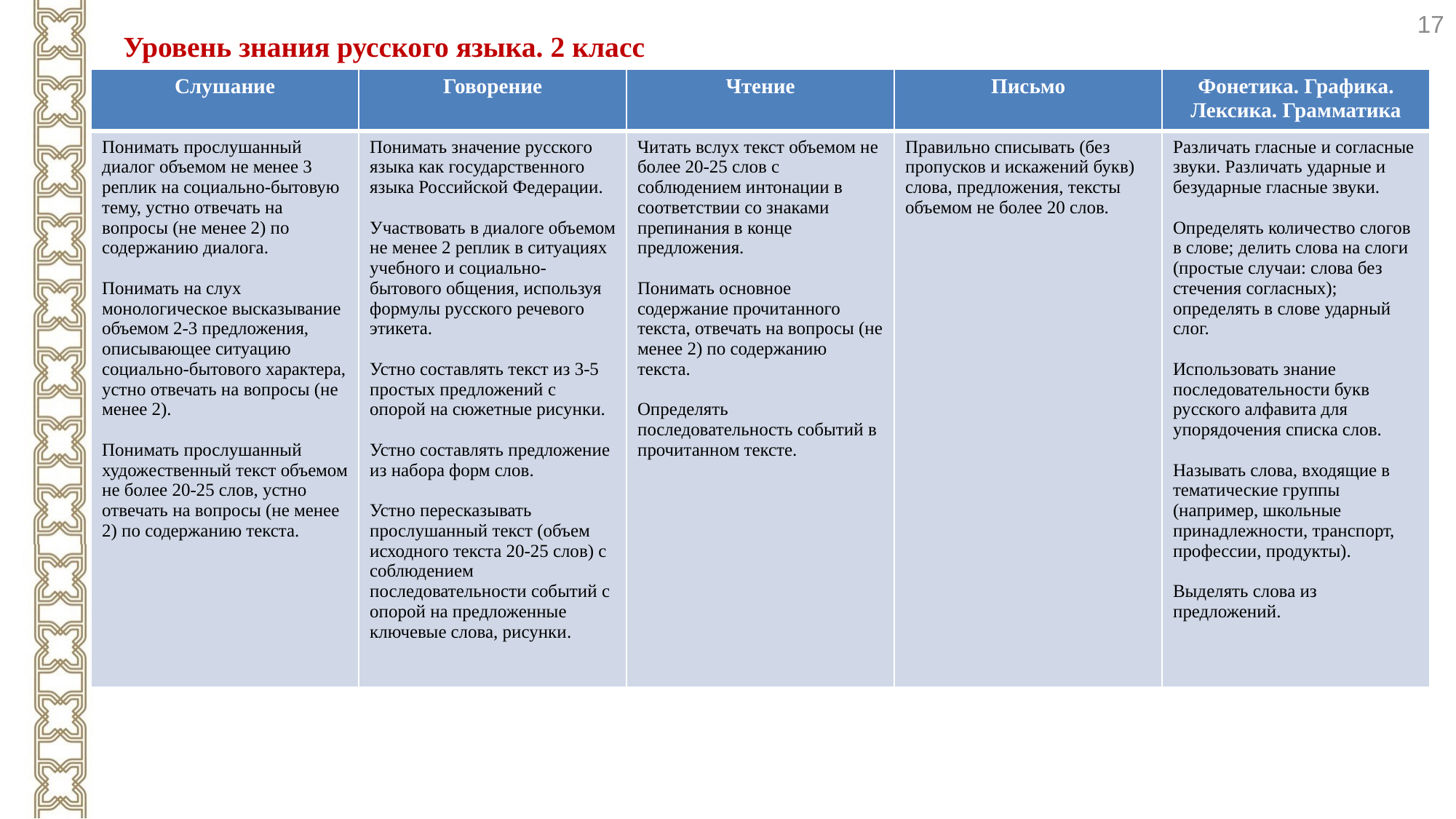

17
Уровень знания русского языка. 2 класс
| Слушание | Говорение | Чтение | Письмо | Фонетика. Графика. Лексика. Грамматика |
| --- | --- | --- | --- | --- |
| Понимать прослушанный диалог объемом не менее 3 реплик на социально-бытовую тему, устно отвечать на вопросы (не менее 2) по содержанию диалога. Понимать на слух монологическое высказывание объемом 2-3 предложения, описывающее ситуацию социально-бытового характера, устно отвечать на вопросы (не менее 2). Понимать прослушанный художественный текст объемом не более 20-25 слов, устно отвечать на вопросы (не менее 2) по содержанию текста. | Понимать значение русского языка как государственного языка Российской Федерации. Участвовать в диалоге объемом не менее 2 реплик в ситуациях учебного и социально-бытового общения, используя формулы русского речевого этикета. Устно составлять текст из 3-5 простых предложений с опорой на сюжетные рисунки. Устно составлять предложение из набора форм слов. Устно пересказывать прослушанный текст (объем исходного текста 20-25 слов) с соблюдением последовательности событий с опорой на предложенные ключевые слова, рисунки. | Читать вслух текст объемом не более 20-25 слов с соблюдением интонации в соответствии со знаками препинания в конце предложения. Понимать основное содержание прочитанного текста, отвечать на вопросы (не менее 2) по содержанию текста. Определять последовательность событий в прочитанном тексте. | Правильно списывать (без пропусков и искажений букв) слова, предложения, тексты объемом не более 20 слов. | Различать гласные и согласные звуки. Различать ударные и безударные гласные звуки. Определять количество слогов в слове; делить слова на слоги (простые случаи: слова без стечения согласных); определять в слове ударный слог. Использовать знание последовательности букв русского алфавита для упорядочения списка слов. Называть слова, входящие в тематические группы (например, школьные принадлежности, транспорт, профессии, продукты). Выделять слова из предложений. |